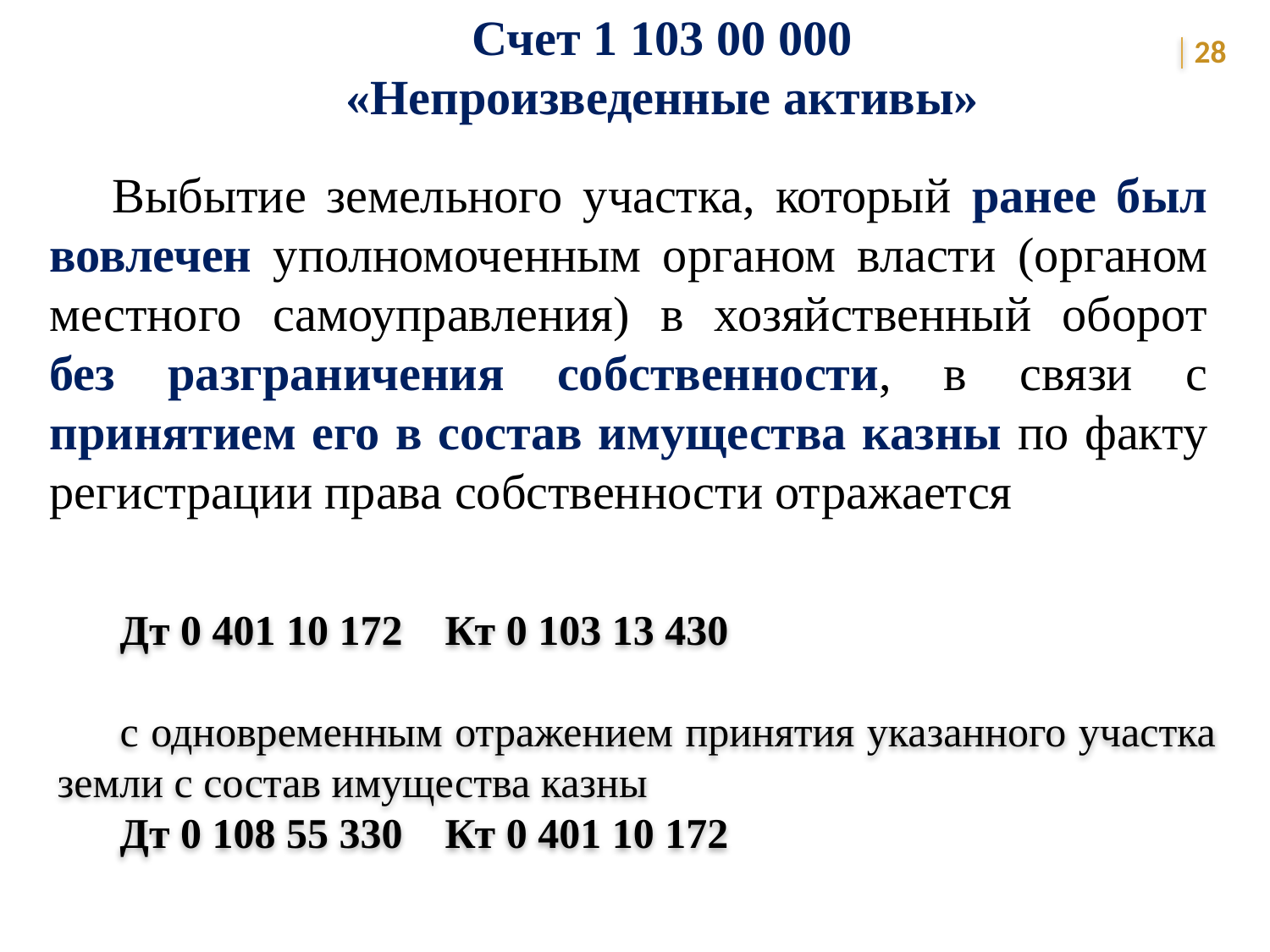

Счет 1 103 00 000
«Непроизведенные активы»
28
Выбытие земельного участка, который ранее был вовлечен уполномоченным органом власти (органом местного самоуправления) в хозяйственный оборот без разграничения собственности, в связи с принятием его в состав имущества казны по факту регистрации права собственности отражается
Дт 0 401 10 172    Кт 0 103 13 430

с одновременным отражением принятия указанного участка земли с состав имущества казны
Дт 0 108 55 330    Кт 0 401 10 172